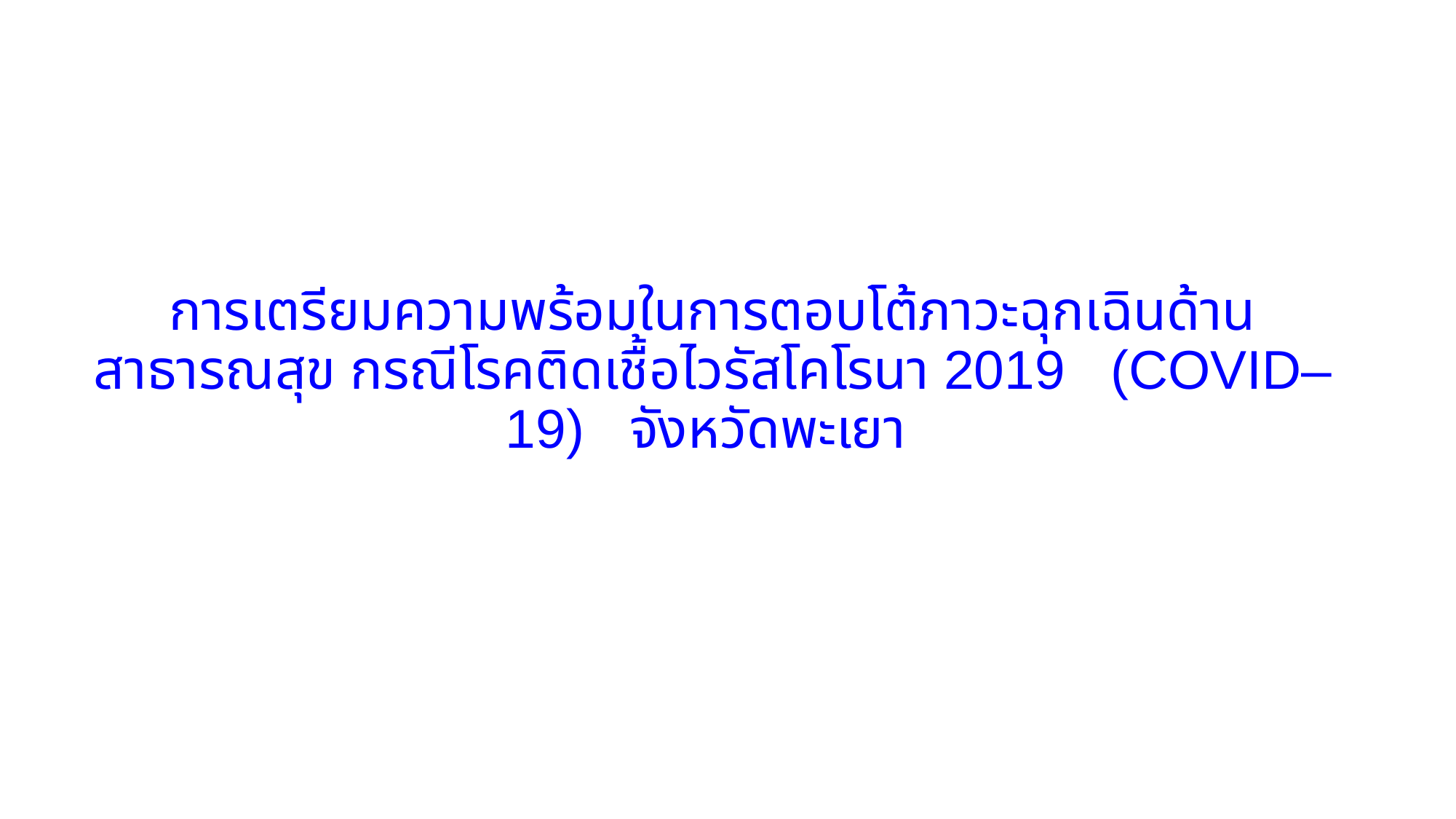

# การเตรียมความพร้อมในการตอบโต้ภาวะฉุกเฉินด้านสาธารณสุข กรณีโรคติดเชื้อไวรัสโคโรนา 2019   (COVID–19)   จังหวัดพะเยา